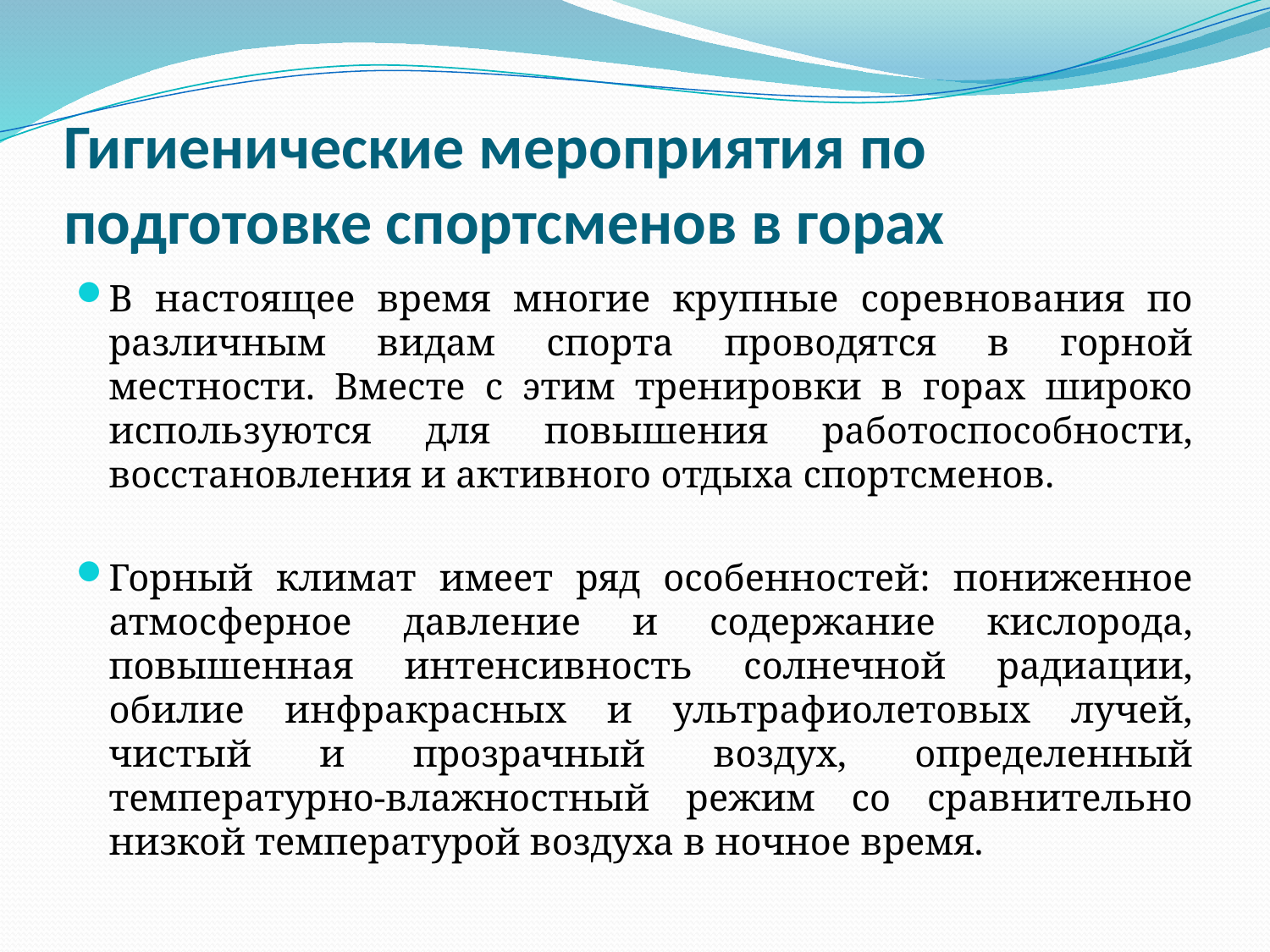

# Гигиенические мероприятия по подготовке спортсменов в горах
В настоящее время многие крупные соревнования по различным видам спорта проводятся в горной местности. Вместе с этим тренировки в горах широко используются для повышения работоспособности, восстановления и активного отдыха спортсменов.

Горный климат имеет ряд особенностей: пониженное атмосферное давление и содержание кислорода, повышенная интенсивность солнечной радиации, обилие инфракрасных и ультрафиолетовых лучей, чистый и прозрачный воздух, определенный температурно-влажностный режим со сравнительно низкой температурой воздуха в ночное время.